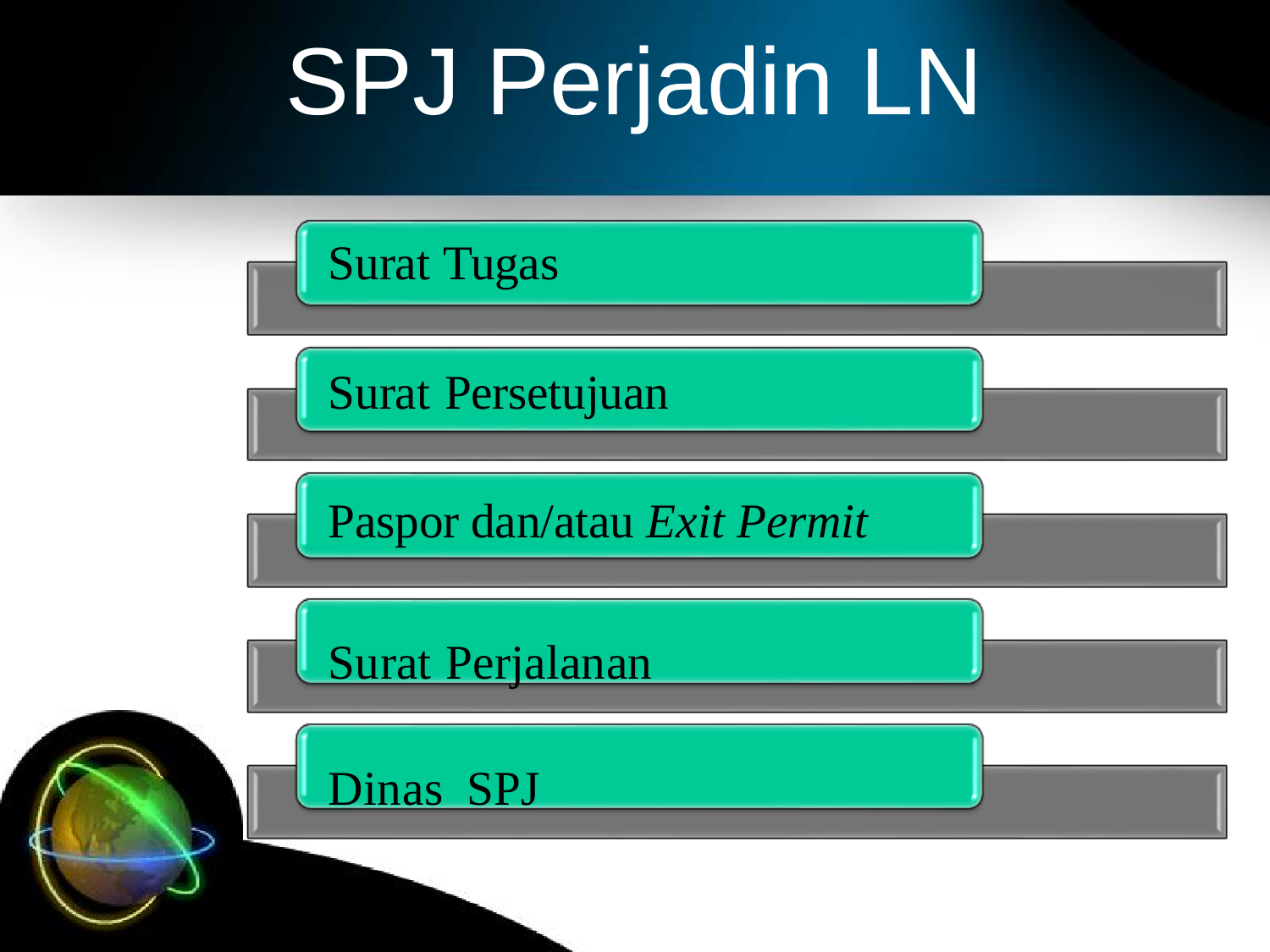

# SPJ Perjadin LN

Surat Tugas

Surat Persetujuan

Paspor dan/atau Exit Permit
Surat Perjalanan	Dinas  SPJ